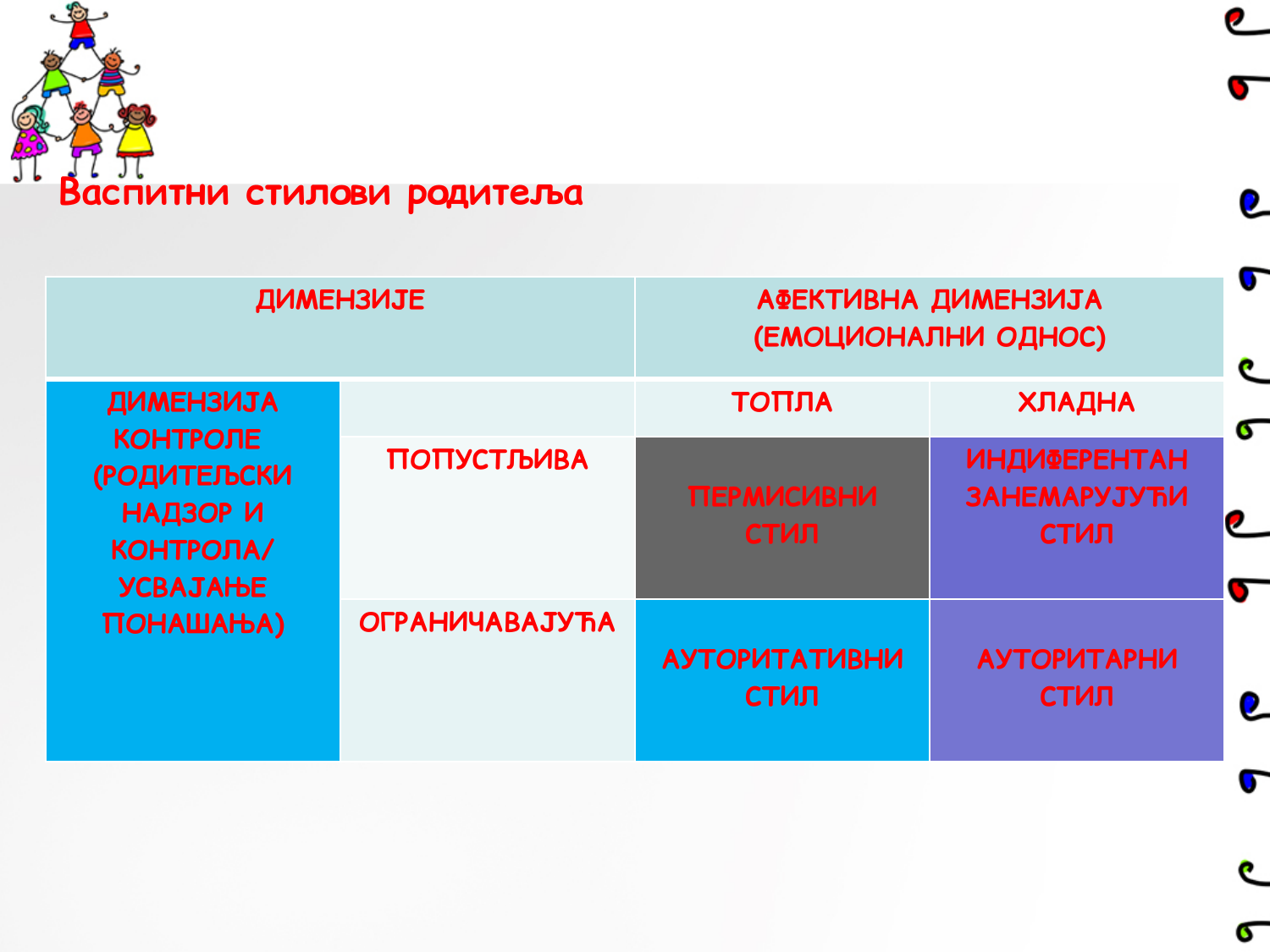

# Васпитни стилови родитеља
| ДИМЕНЗИЈЕ |  | АФЕКТИВНА ДИМЕНЗИЈА (EMOЦИОНАЛНИ OДНОС) |  |
| --- | --- | --- | --- |
| ДИМЕНЗИЈА КОНТРОЛЕ (РОДИТЕЉСКИ НАДЗОР И КОНТРОЛА/ УСВАЈАЊЕ ПОНАШАЊА) |  | ТОПЛА | ХЛАДНА |
|  | ПОПУСТЉИВА | ПЕРМИСИВНИ СТИЛ | ИНДИФЕРЕНТАН ЗАНЕМАРУЈУЋИ СТИЛ |
|  | ОГРАНИЧАВАЈУЋА | АУТОРИТАТИВНИ СТИЛ | АУТОРИТАРНИ СТИЛ |